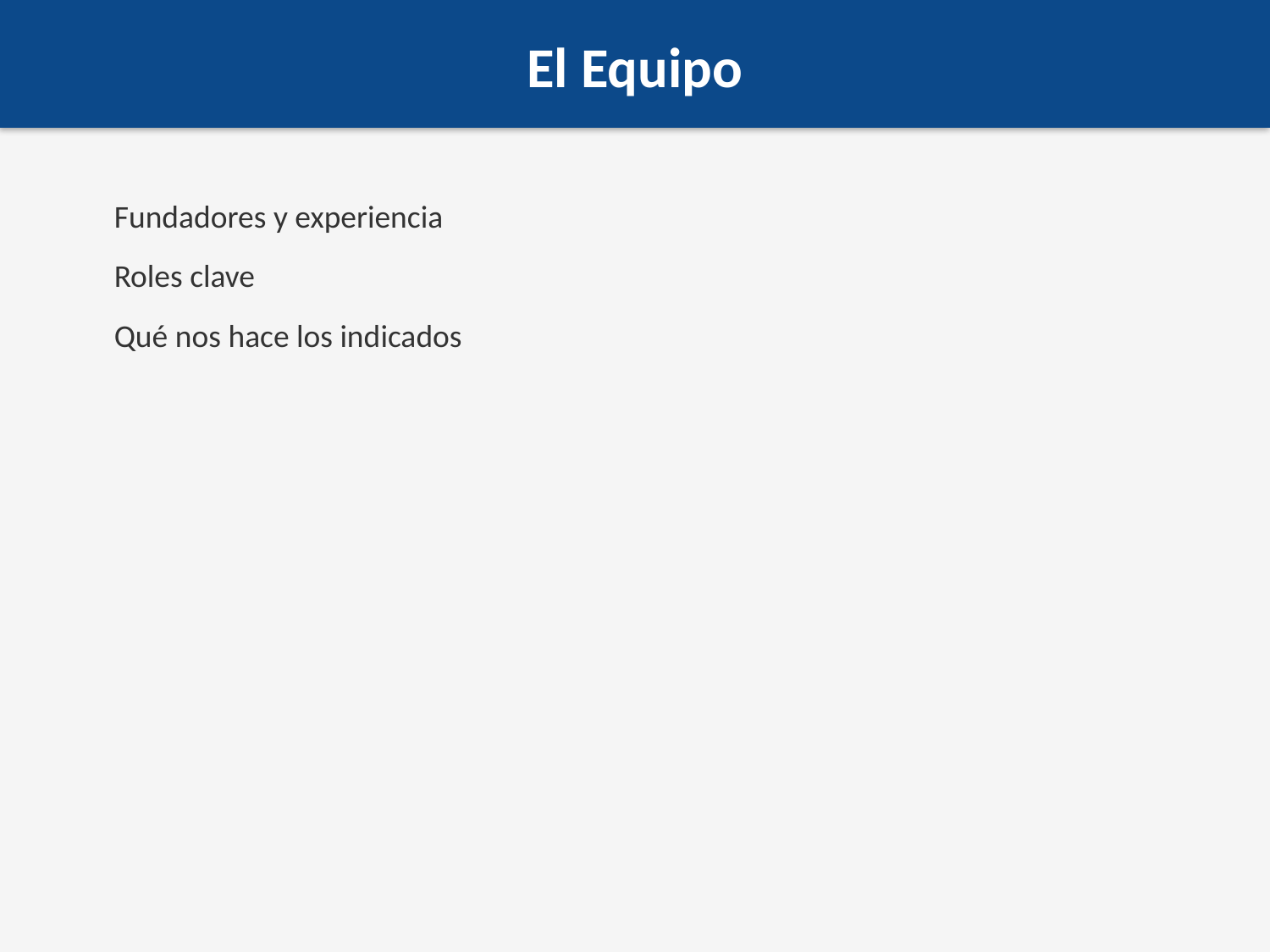

El Equipo
Fundadores y experiencia
Roles clave
Qué nos hace los indicados